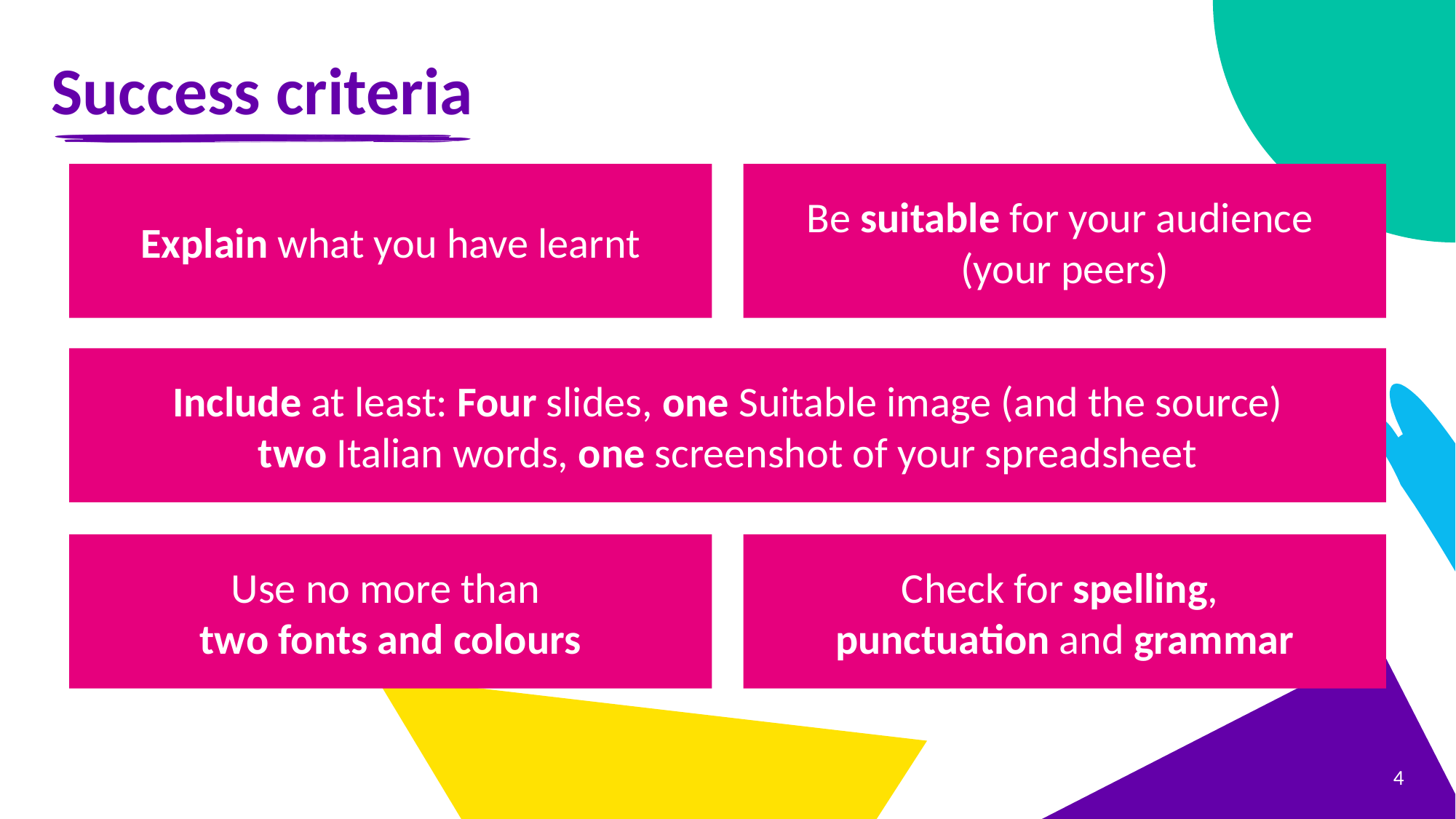

# Success criteria
Explain what you have learnt
Be suitable for your audience
(your peers)
Include at least: Four slides, one Suitable image (and the source)
two Italian words, one screenshot of your spreadsheet

Use no more than
two fonts and colours
Check for spelling,
punctuation and grammar
4